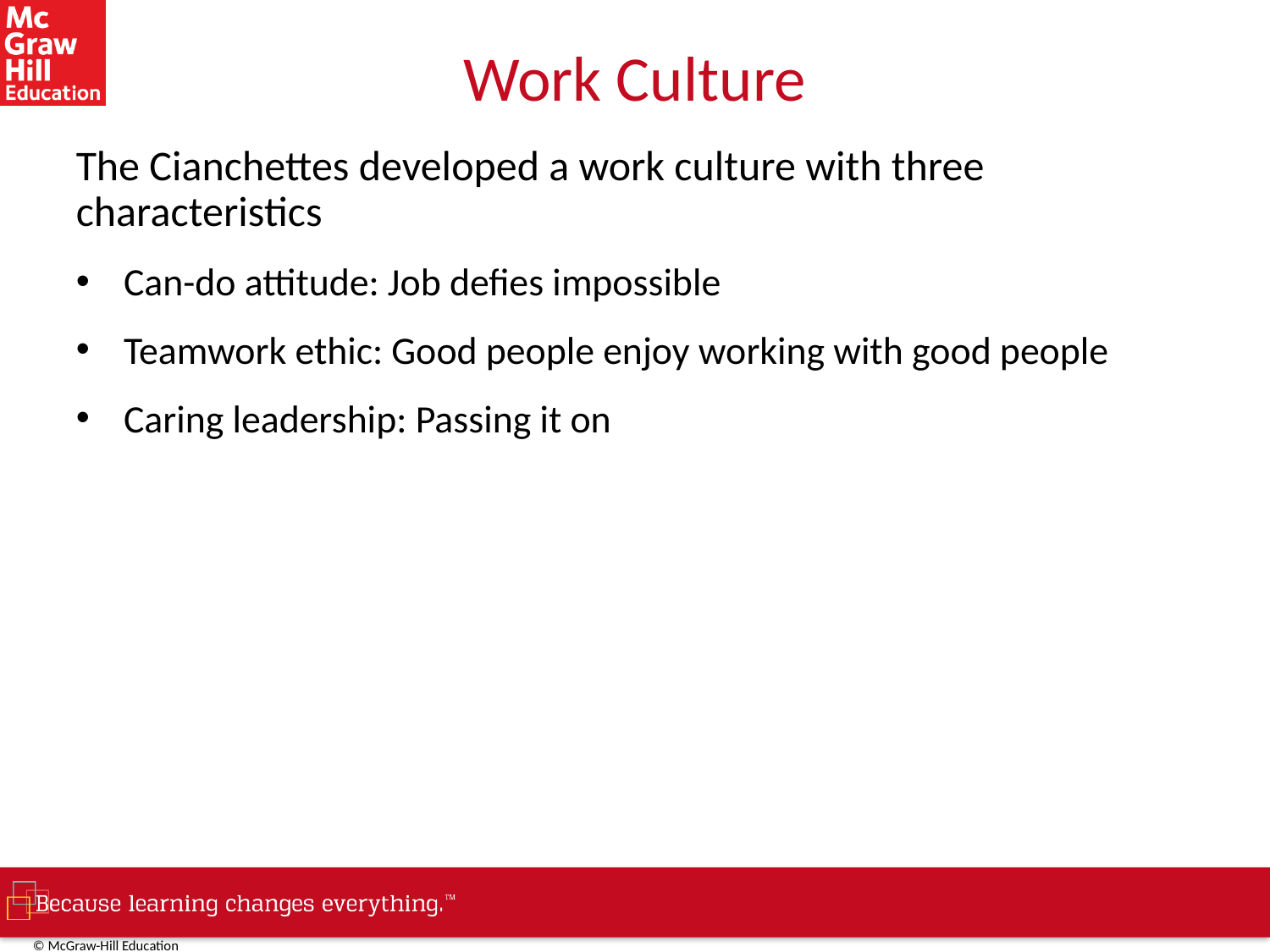

# Work Culture
The Cianchettes developed a work culture with three characteristics
Can-do attitude: Job defies impossible
Teamwork ethic: Good people enjoy working with good people
Caring leadership: Passing it on